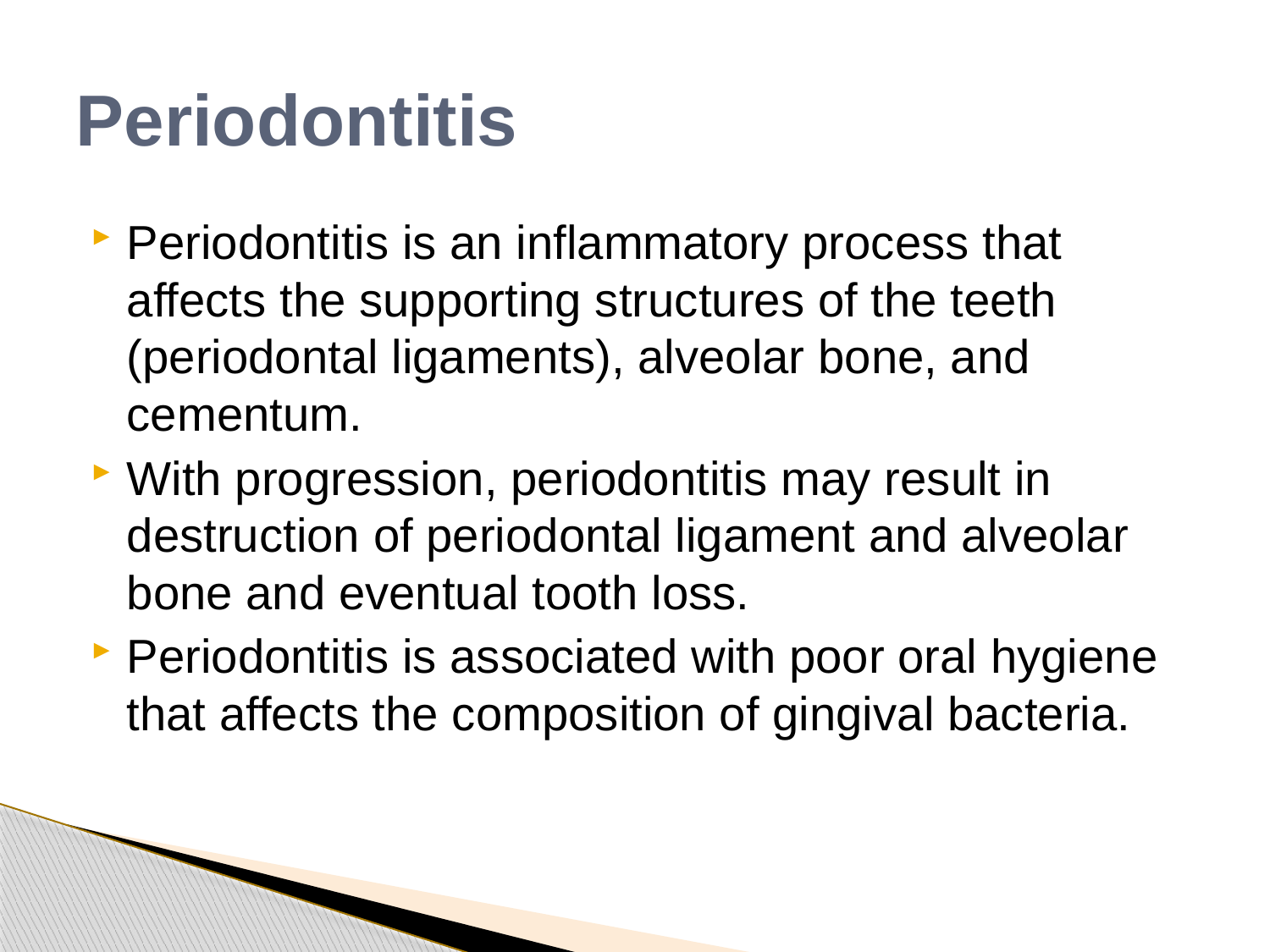

# Periodontitis
Periodontitis is an inflammatory process that affects the supporting structures of the teeth (periodontal ligaments), alveolar bone, and cementum.
With progression, periodontitis may result in destruction of periodontal ligament and alveolar bone and eventual tooth loss.
Periodontitis is associated with poor oral hygiene that affects the composition of gingival bacteria.